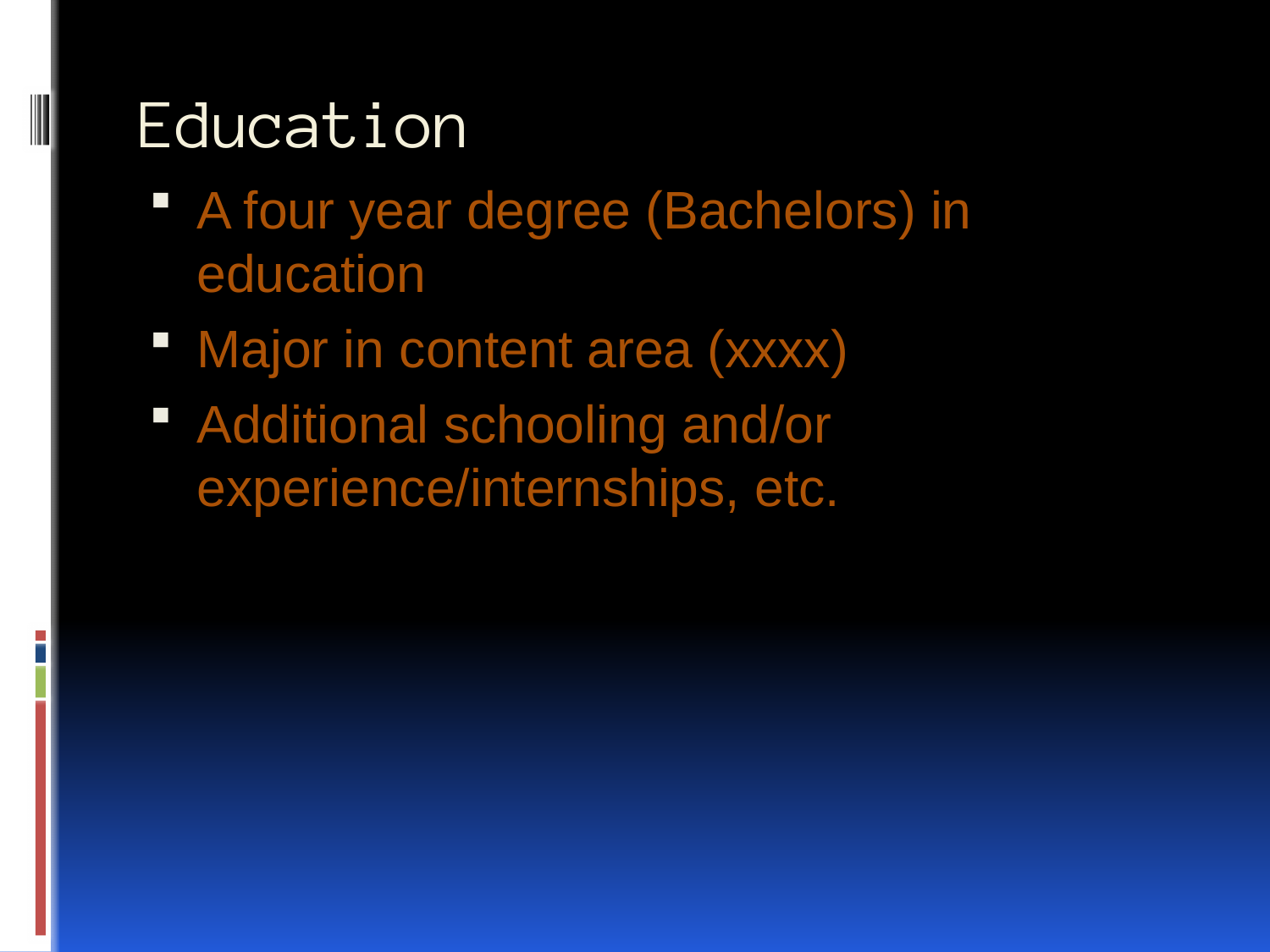

# Education
A four year degree (Bachelors) in education
Major in content area (xxxx)
Additional schooling and/or experience/internships, etc.